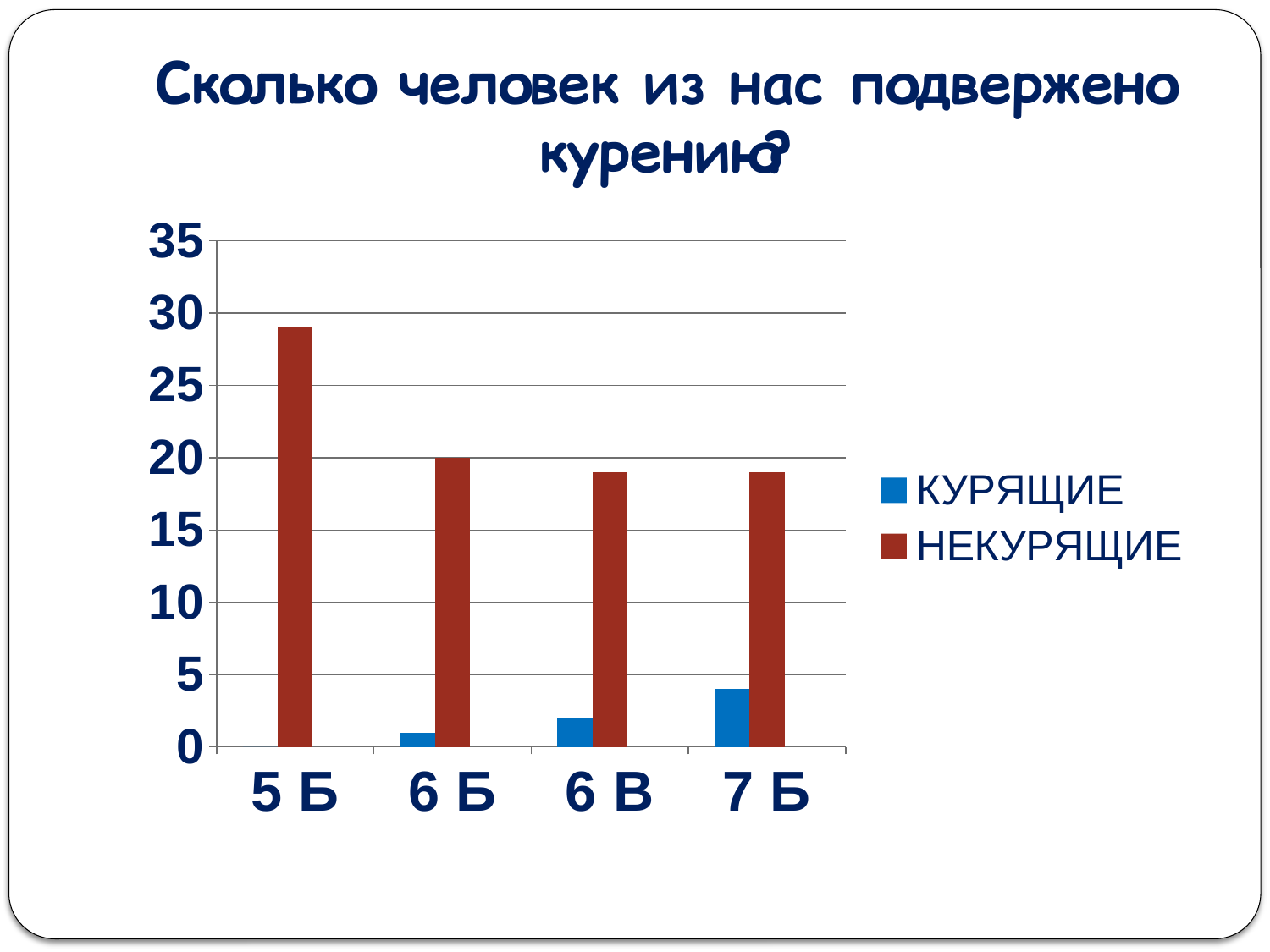

# Сколько человек из нас подвержено курению?

### Chart

| Category | КУРЯЩИЕ | НЕКУРЯЩИЕ | Столбец1 |
|---|---|---|---|
| 5 Б | 0.0 | 29.0 | None |
| 6 Б | 1.0 | 20.0 | None |
| 6 В | 2.0 | 19.0 | None |
| 7 Б | 4.0 | 19.0 | None |